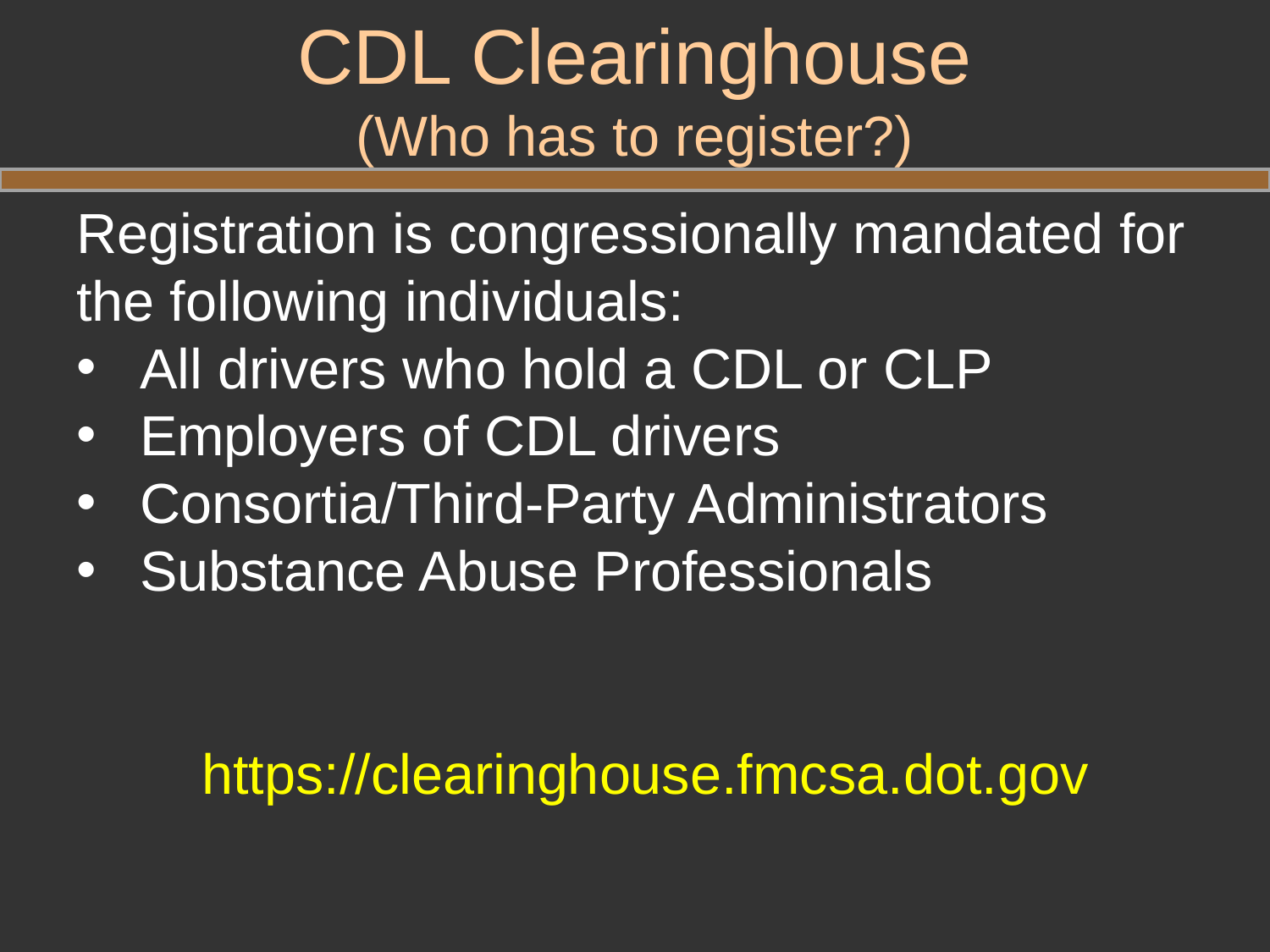

# CDL Clearinghouse (Who has to register?)

Registration is congressionally mandated for the following individuals:
All drivers who hold a CDL or CLP
Employers of CDL drivers
Consortia/Third-Party Administrators
Substance Abuse Professionals

https://clearinghouse.fmcsa.dot.gov